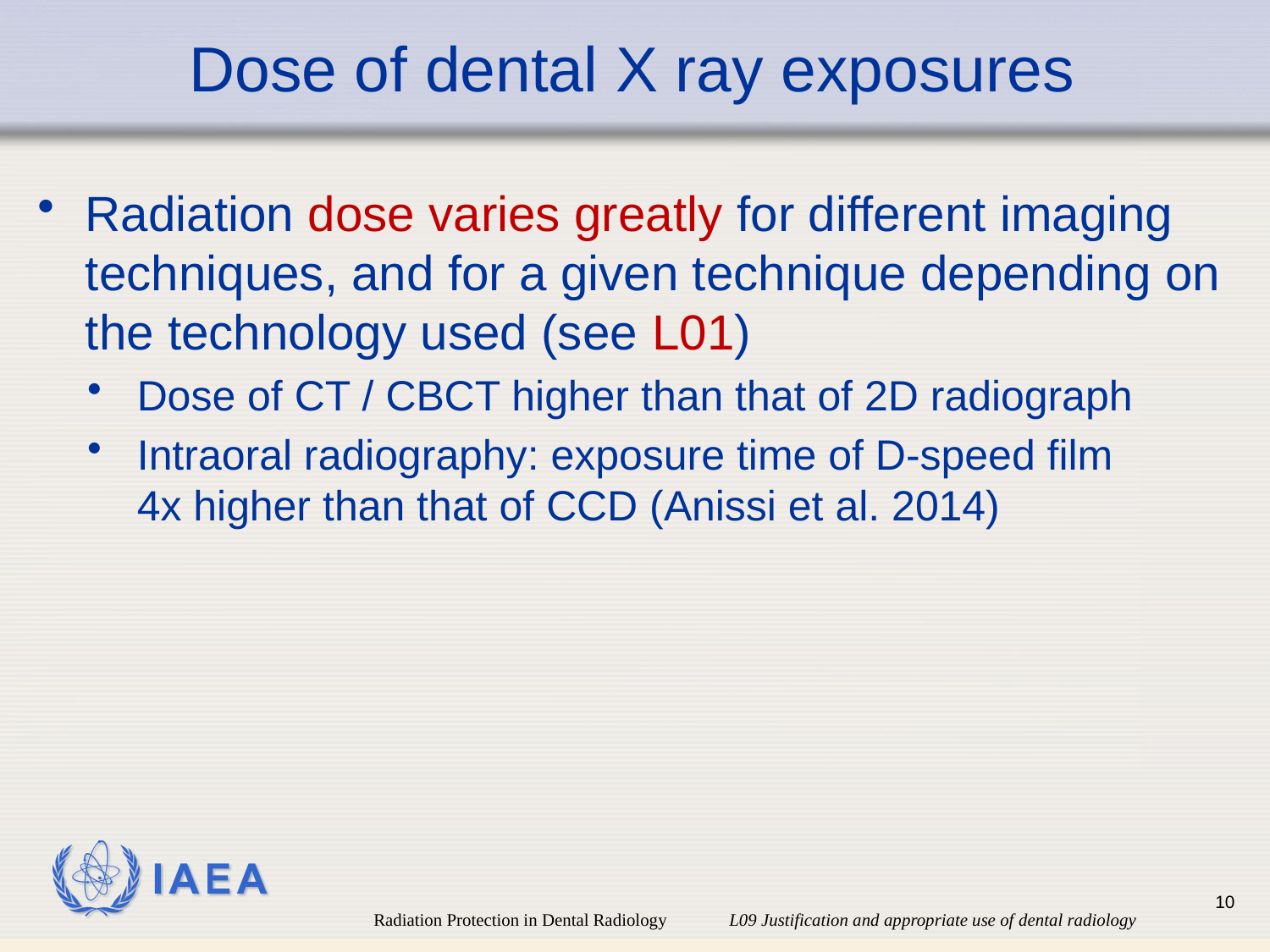

# Dose of dental X ray exposures
Radiation dose varies greatly for different imaging techniques, and for a given technique depending on the technology used (see L01)
Dose of CT / CBCT higher than that of 2D radiograph
Intraoral radiography: exposure time of D-speed film
4x higher than that of CCD (Anissi et al. 2014)

10
Radiation Protection in Dental Radiology              L09 Justification and appropriate use of dental radiology